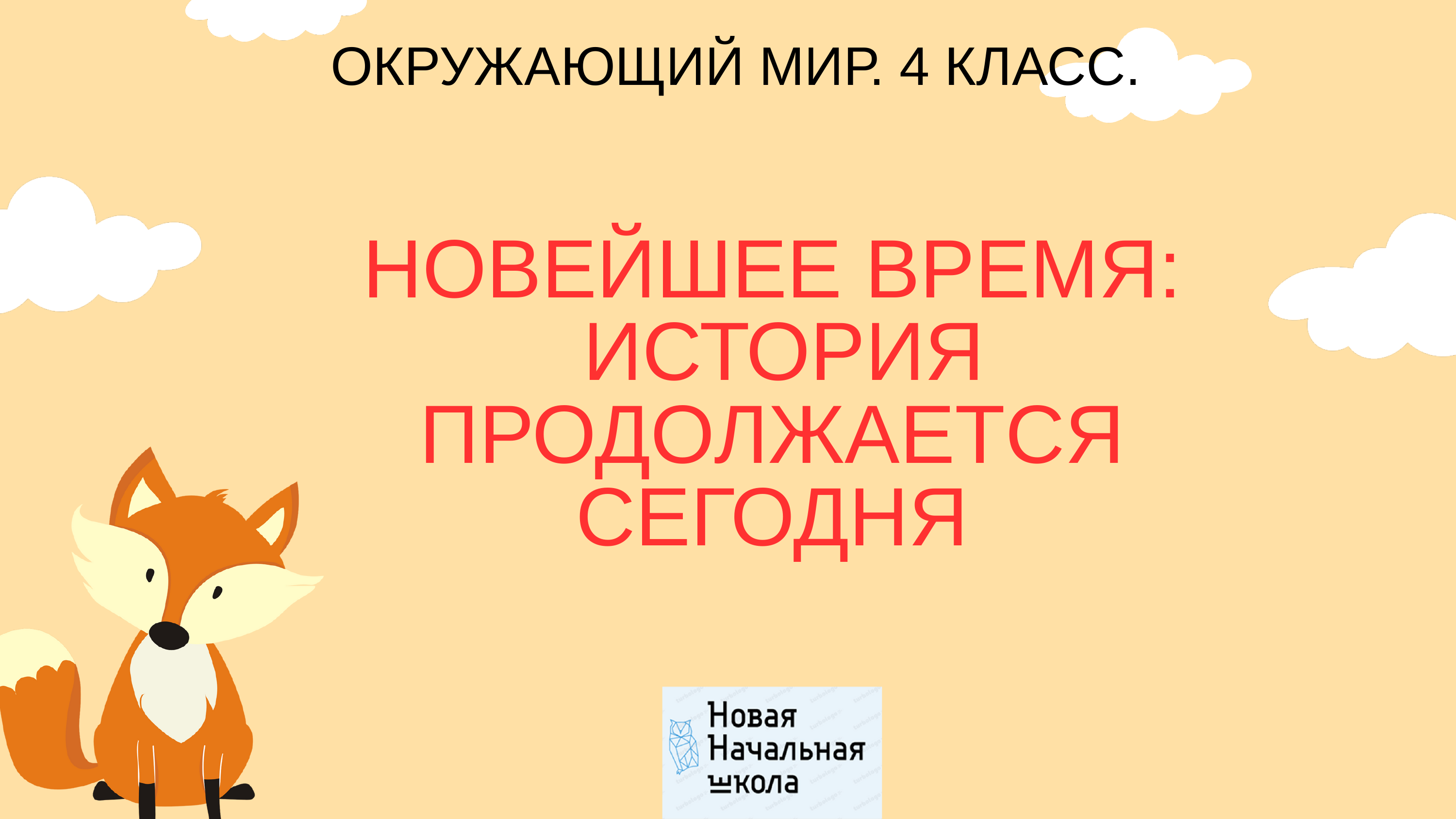

ОКРУЖАЮЩИЙ МИР. 4 КЛАСС.

НОВЕЙШЕЕ ВРЕМЯ:
 ИСТОРИЯ ПРОДОЛЖАЕТСЯ СЕГОДНЯ